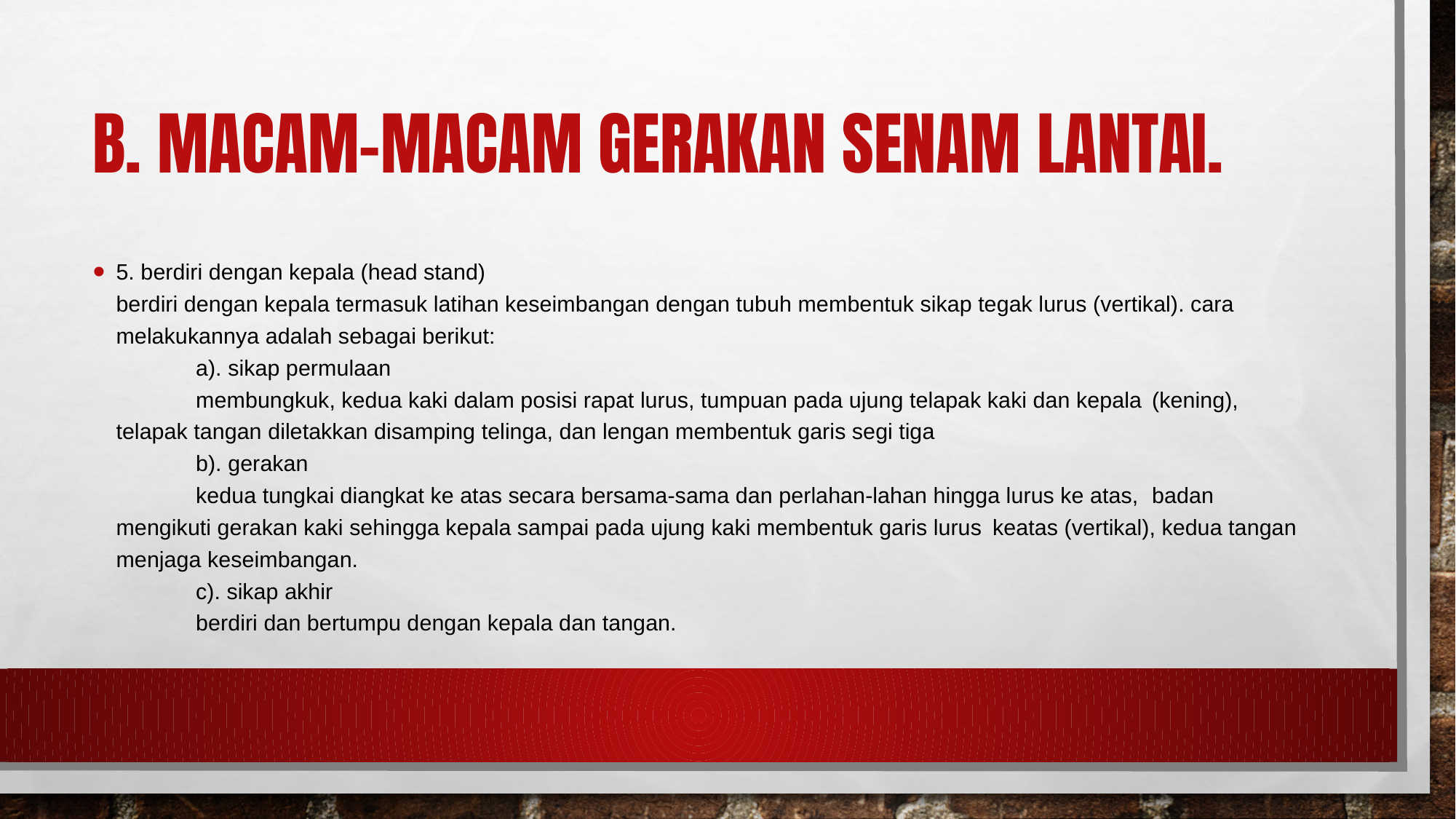

# B. Macam-macam gerakan senam lantai.
5. berdiri dengan kepala (head stand) 
berdiri dengan kepala termasuk latihan keseimbangan dengan tubuh membentuk sikap tegak lurus (vertikal). cara melakukannya adalah sebagai berikut: 
	a). sikap permulaan 
	membungkuk, kedua kaki dalam posisi rapat lurus, tumpuan pada ujung telapak kaki dan kepala 	(kening), telapak tangan diletakkan disamping telinga, dan lengan membentuk garis segi tiga 
	b). gerakan 
	kedua tungkai diangkat ke atas secara bersama-sama dan perlahan-lahan hingga lurus ke atas, 	badan mengikuti gerakan kaki sehingga kepala sampai pada ujung kaki membentuk garis lurus 	keatas (vertikal), kedua tangan menjaga keseimbangan. 
	c). sikap akhir 
	berdiri dan bertumpu dengan kepala dan tangan.